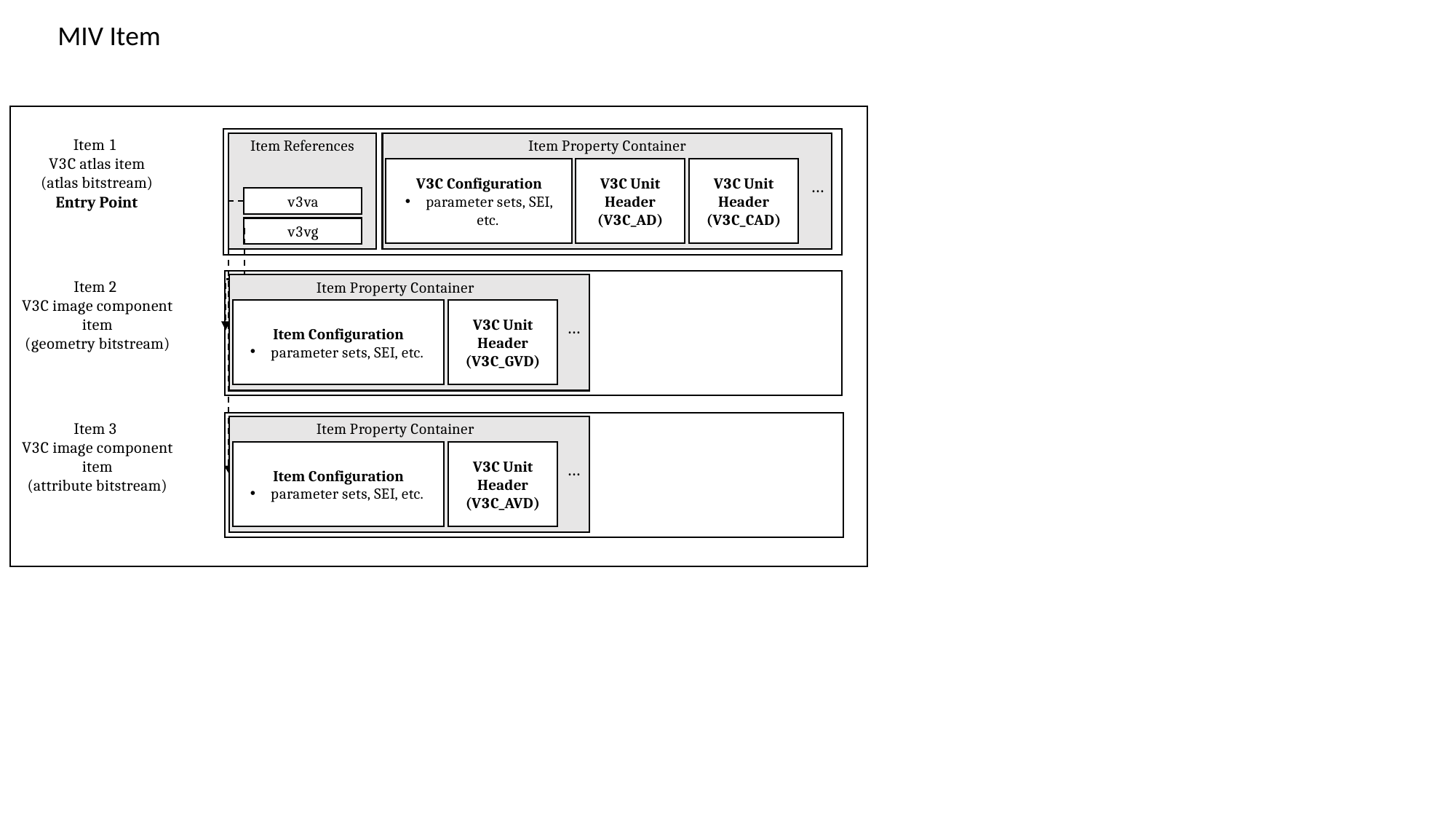

MIV Item

Item 1
V3C atlas item
(atlas bitstream)
Entry Point
a
Item References
Item Property Container

V3C Configuration
parameter sets, SEI, etc.
V3C Unit Header
(V3C_AD)
V3C Unit Header
(V3C_CAD)
…
v3va
v3vg
Item 2
V3C image component item
(geometry bitstream)

Item Property Container

Item Configuration
parameter sets, SEI, etc.
V3C Unit Header
(V3C_GVD)
…
Item 3
V3C image component item
(attribute bitstream)

Item Property Container

Item Configuration
parameter sets, SEI, etc.
V3C Unit Header
(V3C_AVD)
…